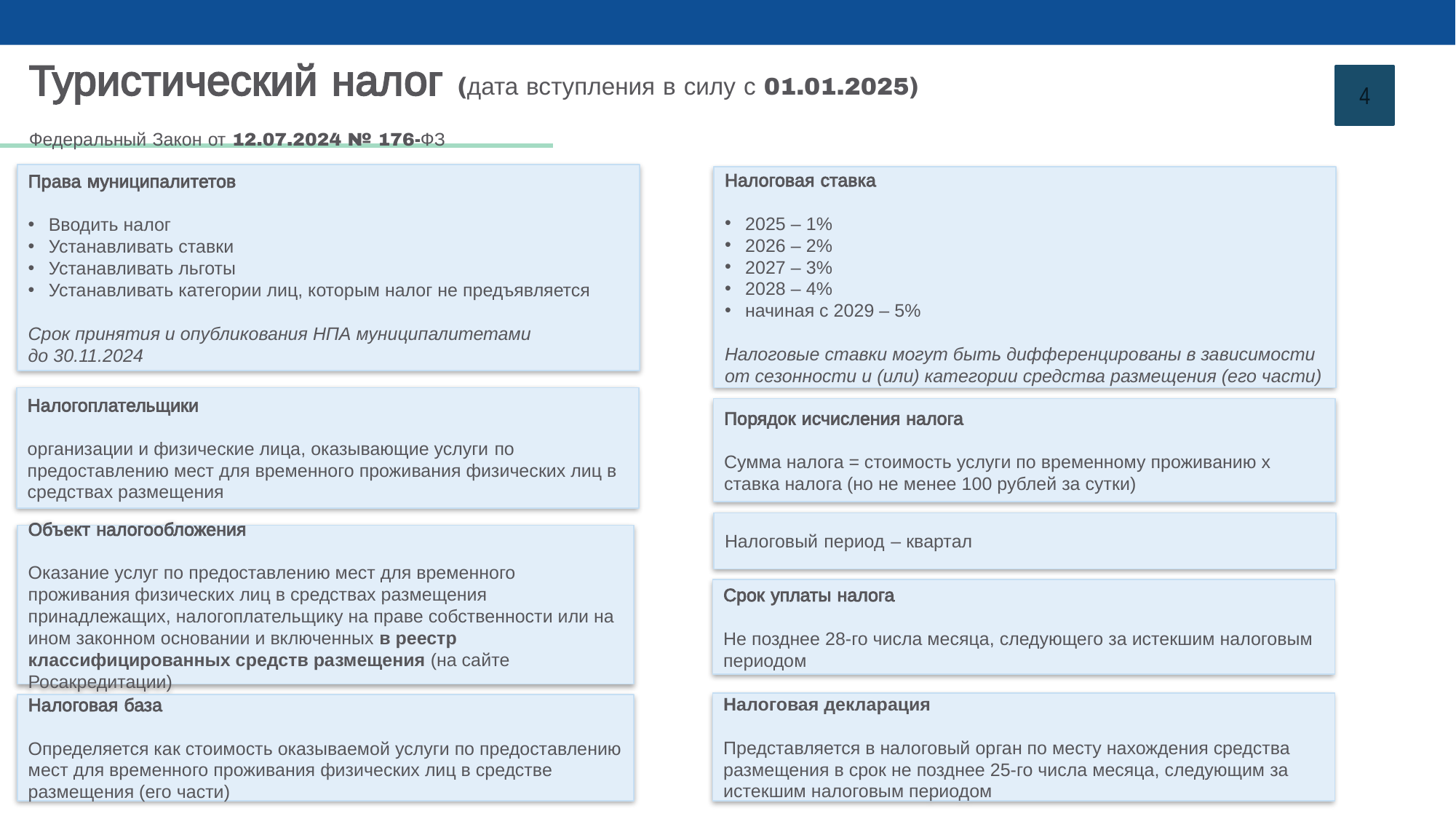

Туристический налог (дата вступления в силу с 01.01.2025)
Федеральный Закон от 12.07.2024 № 176-ФЗ
4
Права муниципалитетов

Вводить налог
Устанавливать ставки
Устанавливать льготы
Устанавливать категории лиц, которым налог не предъявляется

Срок принятия и опубликования НПА муниципалитетами
до 30.11.2024
Налоговая ставка

2025 – 1%
2026 – 2%
2027 – 3%
2028 – 4%
начиная с 2029 – 5%

Налоговые ставки могут быть дифференцированы в зависимости от сезонности и (или) категории средства размещения (его части)
Налогоплательщики

организации и физические лица, оказывающие услуги по предоставлению мест для временного проживания физических лиц в средствах размещения
Порядок исчисления налога

Сумма налога = стоимость услуги по временному проживанию х ставка налога (но не менее 100 рублей за сутки)
Налоговый период – квартал
Объект налогообложения

Оказание услуг по предоставлению мест для временного проживания физических лиц в средствах размещения принадлежащих, налогоплательщику на праве собственности или на ином законном основании и включенных в реестр классифицированных средств размещения (на сайте Росакредитации)
Срок уплаты налога

Не позднее 28-го числа месяца, следующего за истекшим налоговым периодом
Налоговая декларация

Представляется в налоговый орган по месту нахождения средства размещения в срок не позднее 25-го числа месяца, следующим за истекшим налоговым периодом
Налоговая база

Определяется как стоимость оказываемой услуги по предоставлению мест для временного проживания физических лиц в средстве размещения (его части)